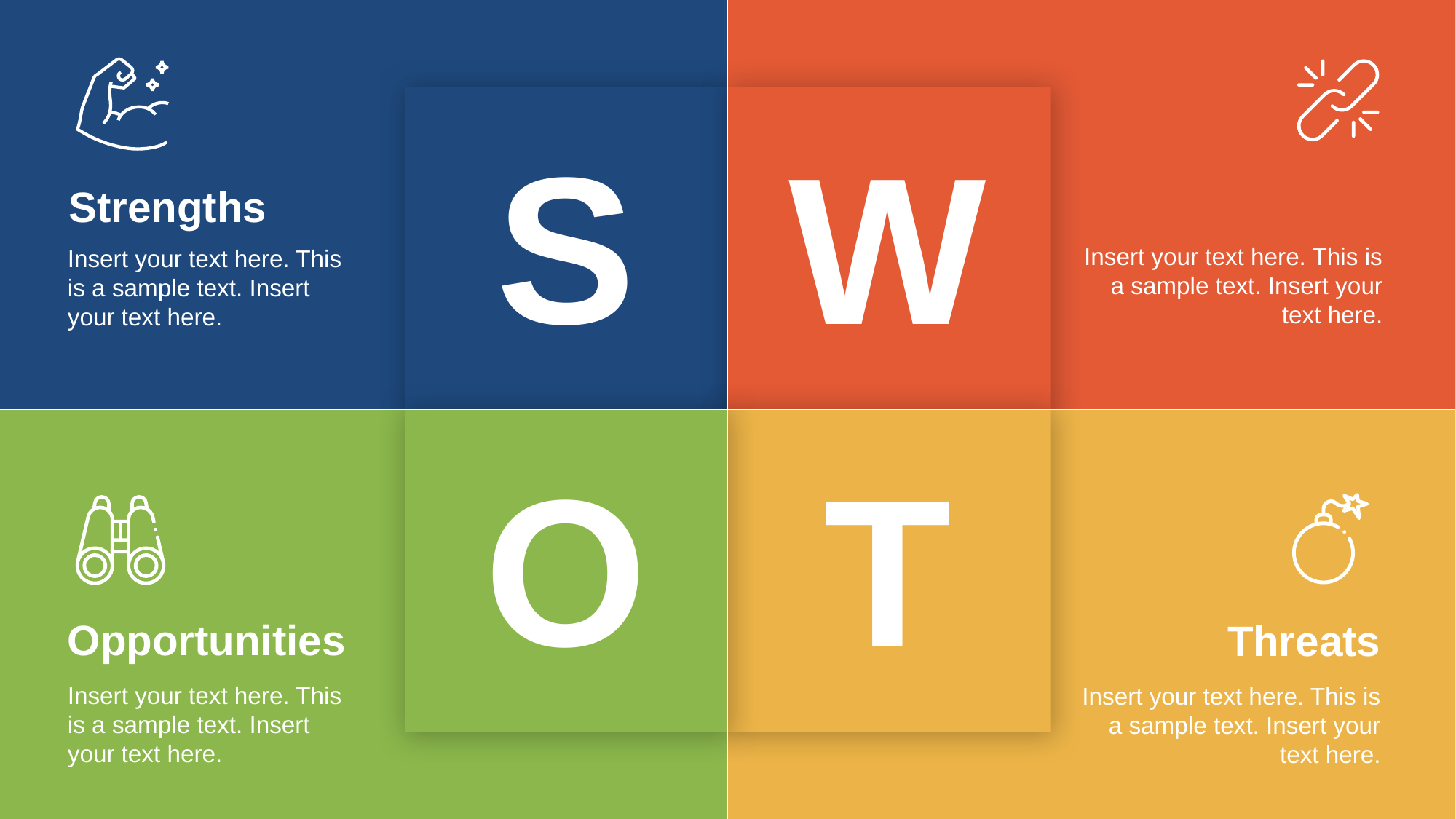

S
Strengths
Insert your text here. This is a sample text. Insert your text here.

Weaknesses
Insert your text here. This is a sample text. Insert your text here.

W

O

Opportunities
Insert your text here. This is a sample text. Insert your text here.

T

Threats
Insert your text here. This is a sample text. Insert your text here.